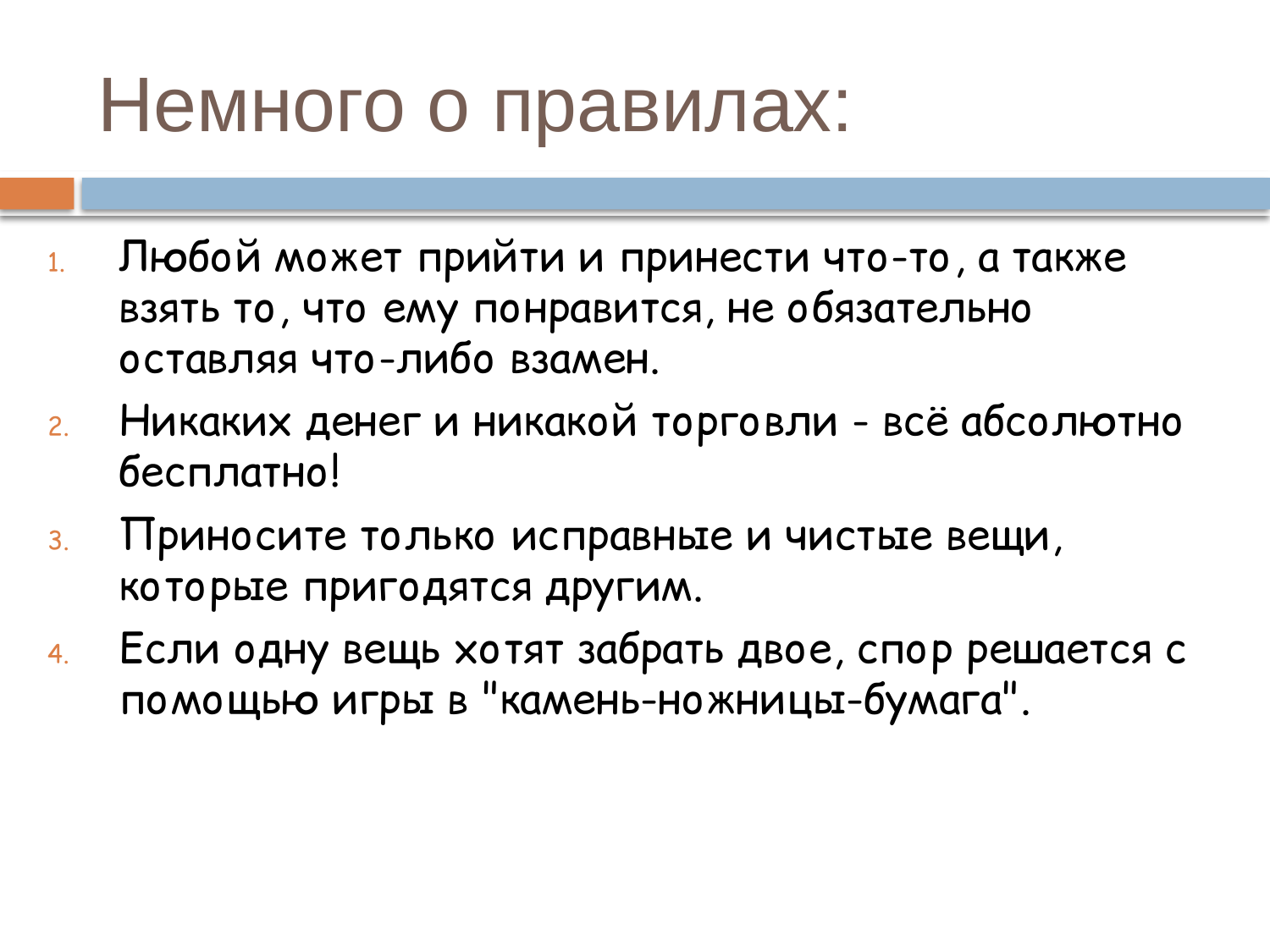

# Немного о правилах:
Любой может прийти и принести что-то, а также взять то, что ему понравится, не обязательно оставляя что-либо взамен.
Никаких денег и никакой торговли - всё абсолютно бесплатно!
Приносите только исправные и чистые вещи, которые пригодятся другим.
Если одну вещь хотят забрать двое, спор решается с помощью игры в "камень-ножницы-бумага".